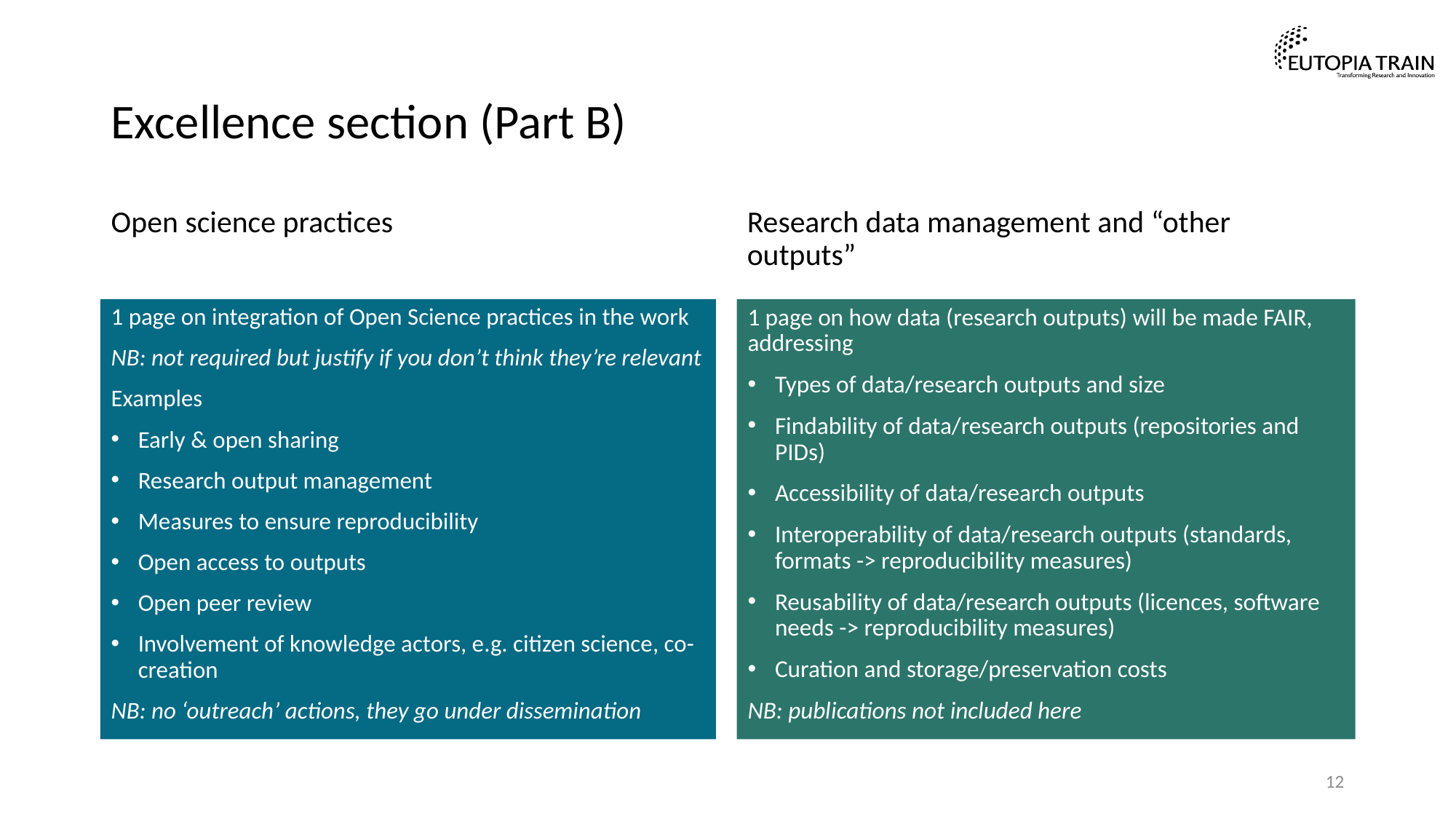

# Excellence section (Part B)
Open science practices
Research data management and “other outputs”
1 page on integration of Open Science practices in the work
NB: not required but justify if you don’t think they’re relevant
Examples
Early & open sharing
Research output management
Measures to ensure reproducibility
Open access to outputs
Open peer review
Involvement of knowledge actors, e.g. citizen science, co-creation
NB: no ‘outreach’ actions, they go under dissemination
1 page on how data (research outputs) will be made FAIR, addressing
Types of data/research outputs and size
Findability of data/research outputs (repositories and PIDs)
Accessibility of data/research outputs
Interoperability of data/research outputs (standards, formats -> reproducibility measures)
Reusability of data/research outputs (licences, software needs -> reproducibility measures)
Curation and storage/preservation costs
NB: publications not included here
12